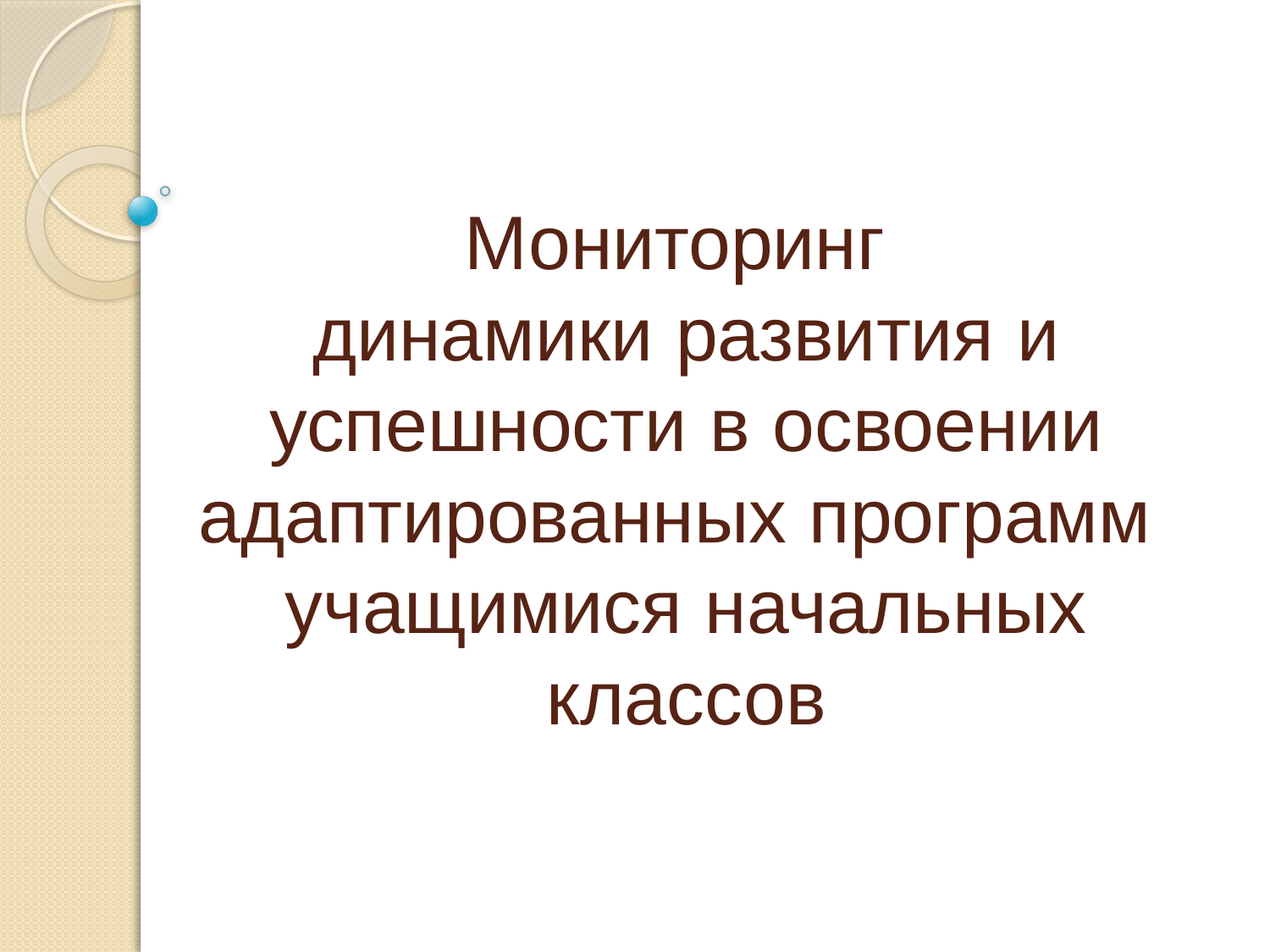

# Мониторинг динамики развития и успешности в освоении адаптированных программ учащимися начальных классов